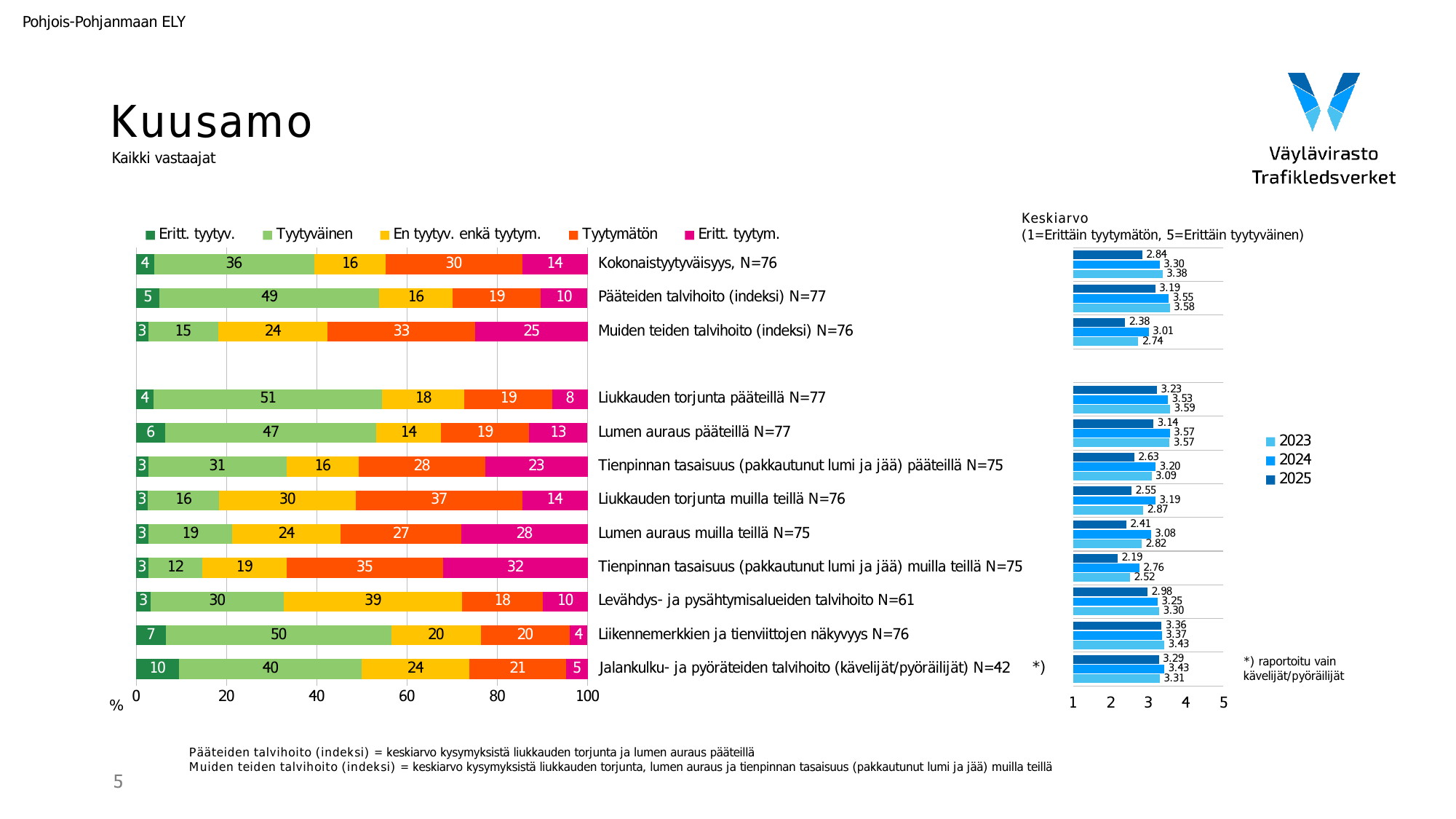

Pohjois-Pohjanmaan ELY
# Kuusamo
Kaikki vastaajat
Keskiarvo
(1=Erittäin tyytymätön, 5=Erittäin tyytyväinen)

### Chart

| Category | Eritt. tyytyv. | Tyytyväinen | En tyytyv. enkä tyytym. | Tyytymätön | Eritt. tyytym. |
|---|---|---|---|---|---|
| Kokonaistyytyväisyys, N=76 | 3.947368 | 35.526316 | 15.789474 | 30.263158 | 14.473684 |
| Pääteiden talvihoito (indeksi) N=77 | 5.194805 | 48.701299000000006 | 16.233766 | 19.480519 | 10.3896105 |
| Muiden teiden talvihoito (indeksi) N=76 | 2.6549709999999997 | 15.485380333333334 | 24.30994166666667 | 32.72514633333333 | 24.82456133333333 |
|  | None | None | None | None | None |
| Liukkauden torjunta pääteillä N=77 | 3.896104 | 50.649351 | 18.181818 | 19.480519 | 7.792208 |
| Lumen auraus pääteillä N=77 | 6.493506 | 46.753247 | 14.285714 | 19.480519 | 12.987013 |
| Tienpinnan tasaisuus (pakkautunut lumi ja jää) pääteillä N=75 | 2.666667 | 30.666667 | 16.0 | 28.0 | 22.666667 |
| Liukkauden torjunta muilla teillä N=76 | 2.631579 | 15.789474 | 30.263158 | 36.842105 | 14.473684 |
| Lumen auraus muilla teillä N=75 | 2.666667 | 18.666667 | 24.0 | 26.666667 | 28.0 |
| Tienpinnan tasaisuus (pakkautunut lumi ja jää) muilla teillä N=75 | 2.666667 | 12.0 | 18.666667 | 34.666667 | 32.0 |
| Levähdys- ja pysähtymisalueiden talvihoito N=61 | 3.278689 | 29.508197 | 39.344262 | 18.032787 | 9.836066 |
| Liikennemerkkien ja tienviittojen näkyvyys N=76 | 6.578947 | 50.0 | 19.736842 | 19.736842 | 3.947368 |
| Jalankulku- ja pyöräteiden talvihoito (kävelijät/pyöräilijät) N=42 | 9.52381 | 40.47619 | 23.809524 | 21.428571 | 4.761905 |

### Chart

| Category | 2025 | 2024 | 2023 |
|---|---|---|---|
*) raportoitu vain
kävelijät/pyöräilijät
*)
%
Pääteiden talvihoito (indeksi) = keskiarvo kysymyksistä liukkauden torjunta ja lumen auraus pääteillä
Muiden teiden talvihoito (indeksi) = keskiarvo kysymyksistä liukkauden torjunta, lumen auraus ja tienpinnan tasaisuus (pakkautunut lumi ja jää) muilla teillä

5